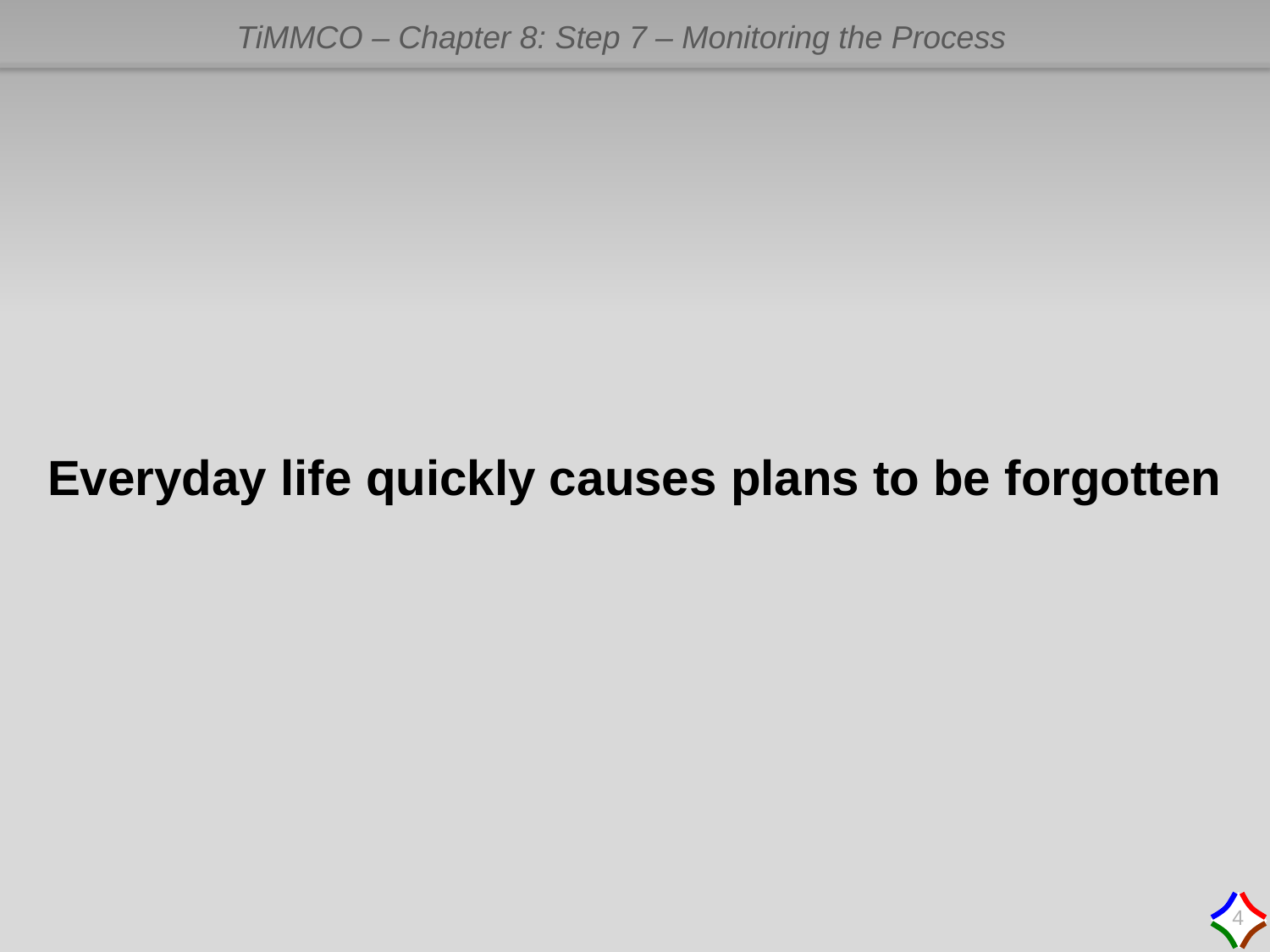

# Everyday life quickly causes plans to be forgotten
4